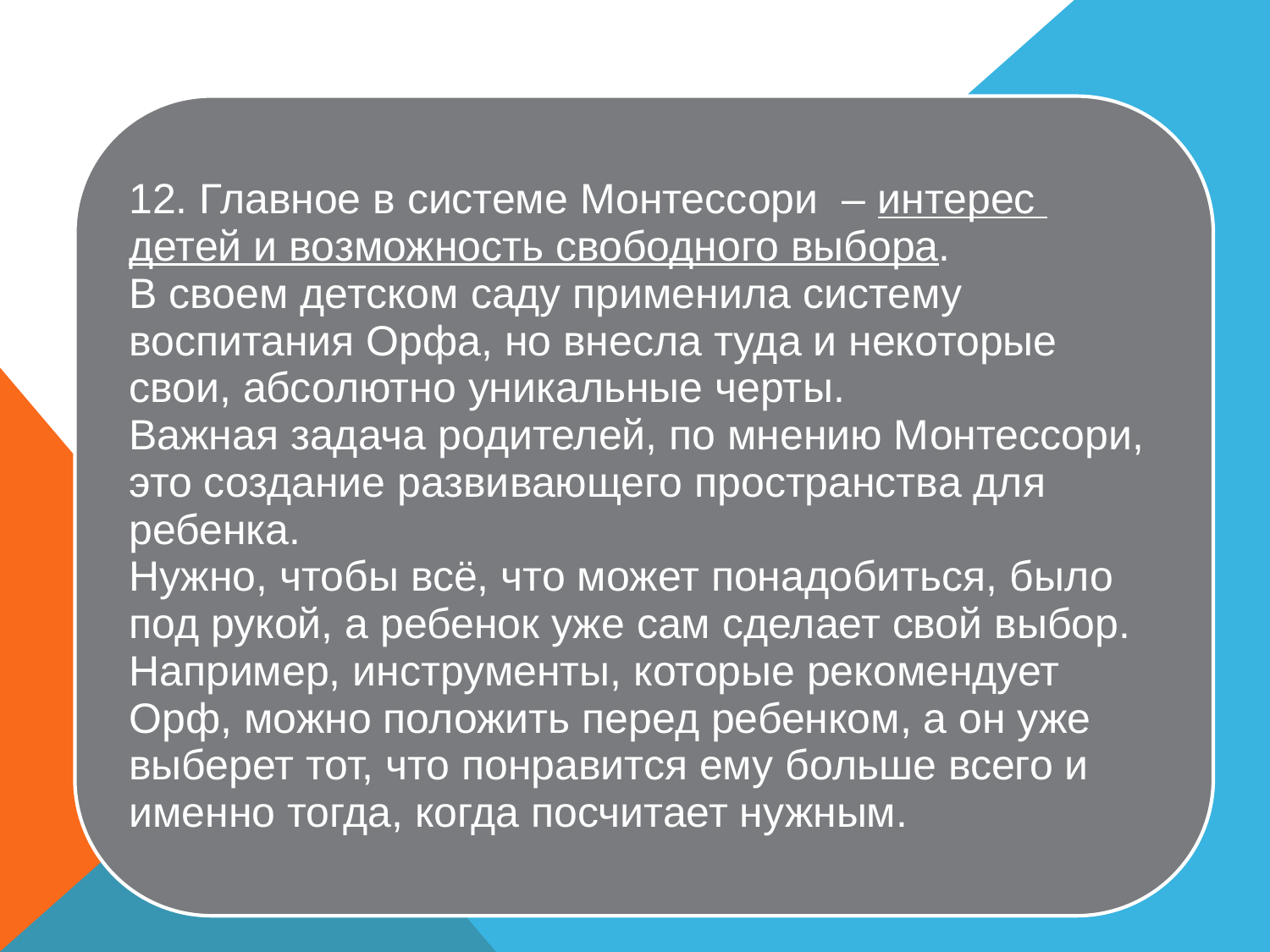

12. Главное в системе Монтессори  – интерес  детей и возможность свободного выбора.
В своем детском саду применила систему воспитания Орфа, но внесла туда и некоторые свои, абсолютно уникальные черты.
Важная задача родителей, по мнению Монтессори, это создание развивающего пространства для ребенка.
Нужно, чтобы всё, что может понадобиться, было под рукой, а ребенок уже сам сделает свой выбор.
Например, инструменты, которые рекомендует Орф, можно положить перед ребенком, а он уже выберет тот, что понравится ему больше всего и именно тогда, когда посчитает нужным.